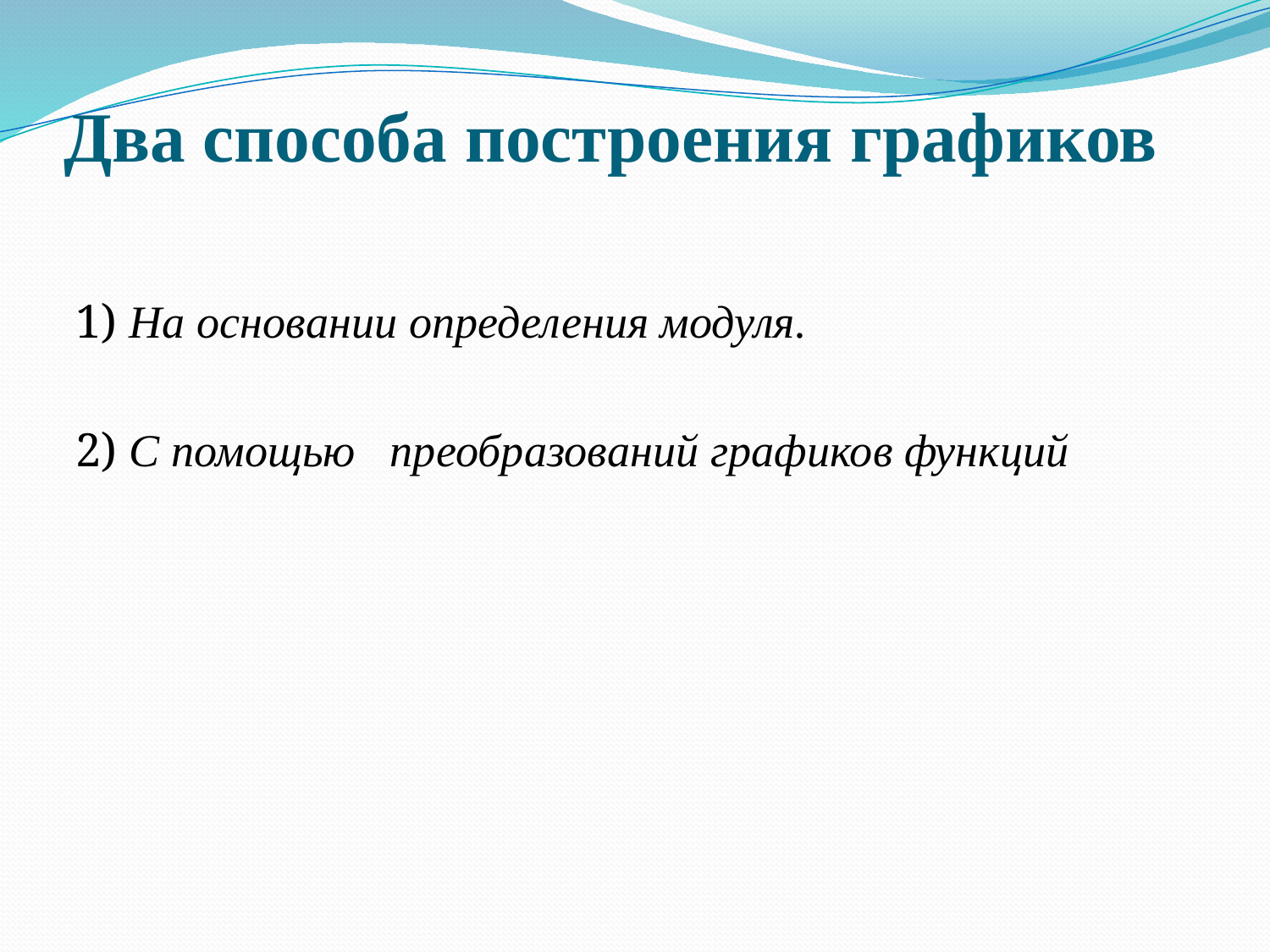

# Два способа построения графиков
1) На основании определения модуля.

2) С помощью   преобразований графиков функций